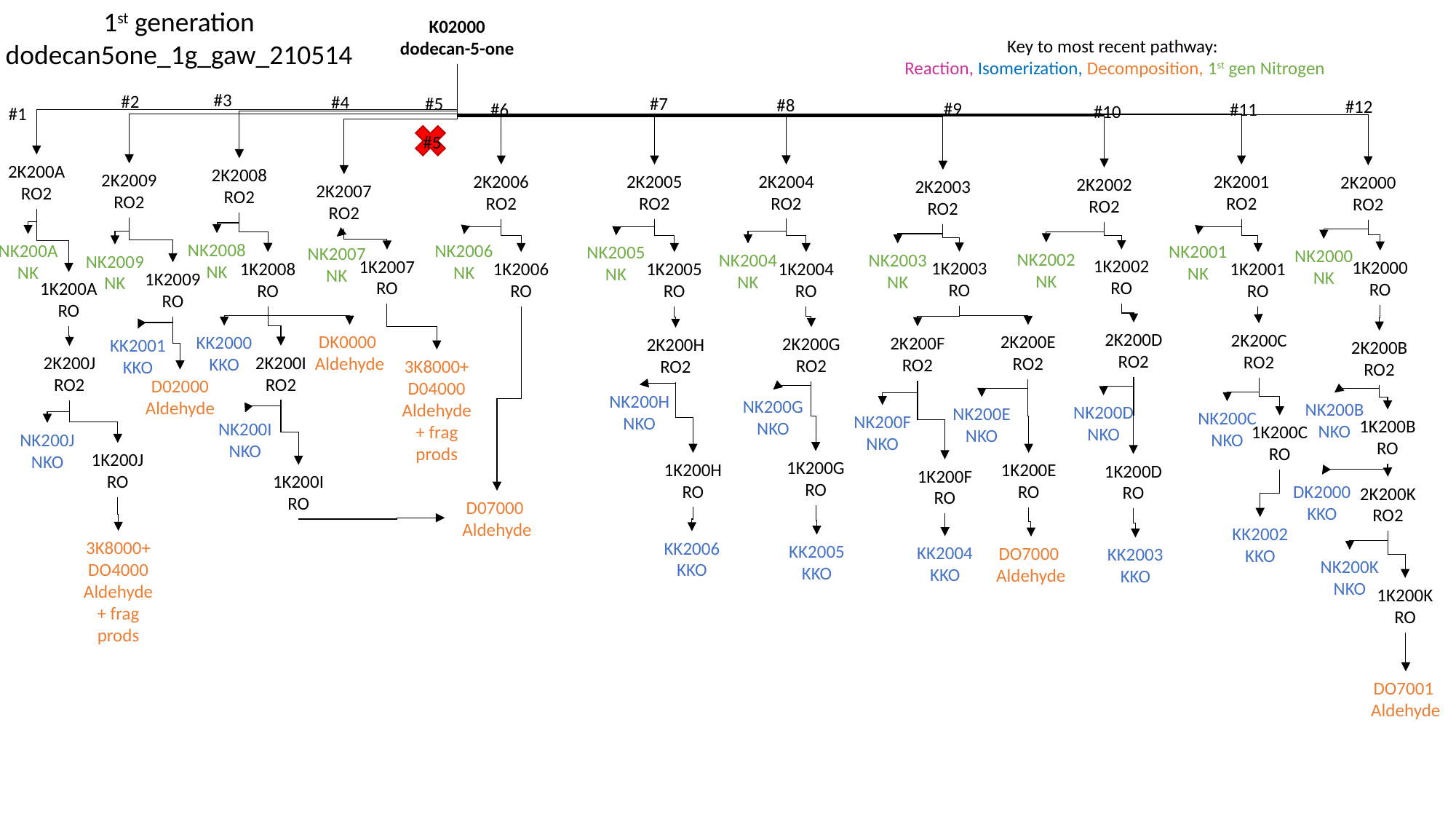

1st generation
dodecan5one_1g_gaw_210514
K02000
dodecan-5-one
Key to most recent pathway:
Reaction, Isomerization, Decomposition, 1st gen Nitrogen
#3
#2
#4
#5
#7
#8
#12
2K2000
RO2
#9
#11
#6
#10
#1

#5
2K200A
RO2
2K2008
RO2
2K2009
RO2
2K2004
RO2
2K2001
RO2
2K2006
RO2
2K2005
RO2
2K2002
RO2
2K2003
RO2
2K2007
RO2
NK2008
NK
NK200A
NK
NK2006
NK
NK2001
NK
NK2005
NK
NK2007
NK
NK2000
NK
NK2002
NK
NK2004
NK
NK2003
NK
NK2009
NK
1K2002
RO
1K2007
RO
1K2000
RO
1K2003
RO
1K2008
RO
1K2004
RO
1K2001
RO
1K2006
RO
1K2005
RO
1K2009
RO
1K200A
RO
2K200D
RO2
2K200C
RO2
DK0000
Aldehyde
2K200E
RO2
KK2000
KKO
2K200F
RO2
2K200G
RO2
2K200H
RO2
KK2001
KKO
2K200B
RO2
2K200I
RO2
2K200J
RO2
3K8000+D04000
Aldehyde
+ frag prods
D02000
Aldehyde
NK200H
NKO
NK200G
NKO
NK200B
NKO
NK200D
NKO
NK200E
NKO
NK200C
NKO
NK200F
NKO
1K200B
RO
NK200I
NKO
1K200C
RO
NK200J
NKO
1K200J
RO
1K200G
RO
1K200H
RO
1K200E
RO
1K200D
RO
1K200F
RO
1K200I
RO
DK2000
KKO
2K200K
RO2
D07000
Aldehyde
KK2002
KKO
3K8000+DO4000
Aldehyde
+ frag prods
KK2006
KKO
KK2005
KKO
KK2004
KKO
DO7000
Aldehyde
KK2003
KKO
NK200K
NKO
1K200K
RO
DO7001
Aldehyde